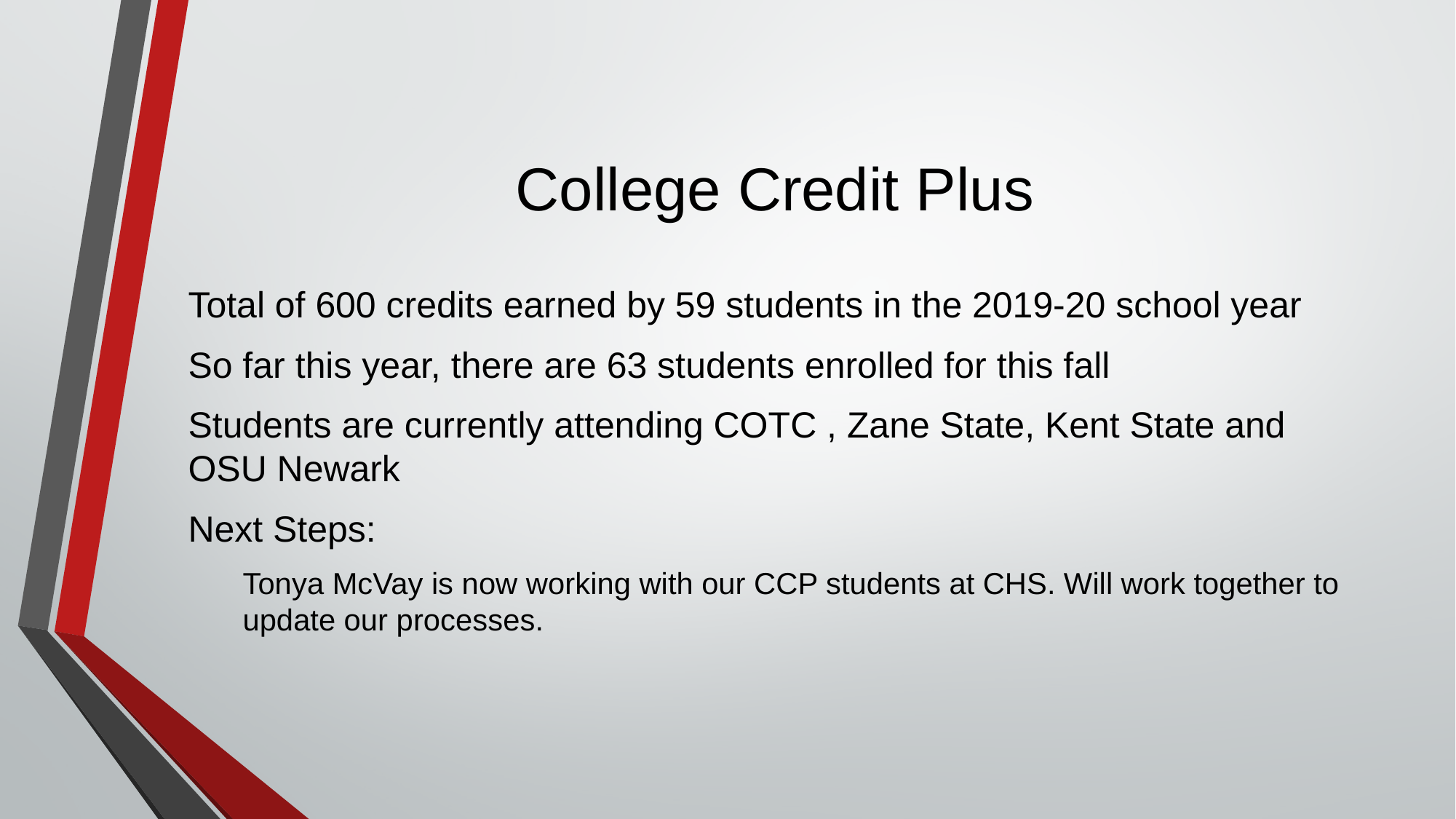

# College Credit Plus
Total of 600 credits earned by 59 students in the 2019-20 school year
So far this year, there are 63 students enrolled for this fall
Students are currently attending COTC , Zane State, Kent State and OSU Newark
Next Steps:
Tonya McVay is now working with our CCP students at CHS. Will work together to update our processes.